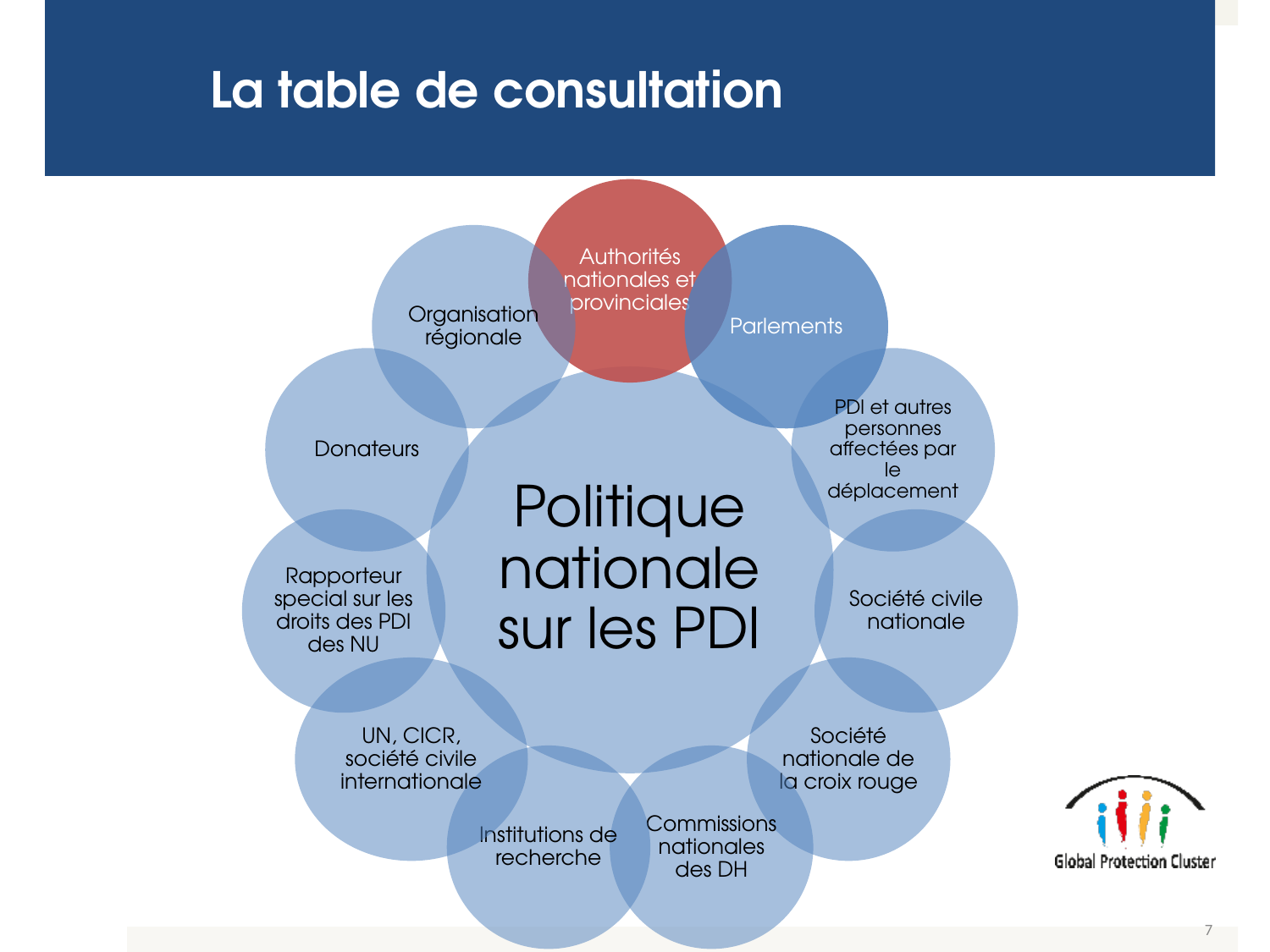

# La table de consultation
Politique nationale sur les PDI
Authorités nationales et provinciales
Parlements
PDI et autres personnes affectées par le déplacement
Société civile nationale
Société nationale de la croix rouge
Commissions nationales des DH
Institutions de recherche
UN, CICR, société civile internationale
Rapporteur special sur les droits des PDI des NU
Donateurs
Organisation régionale